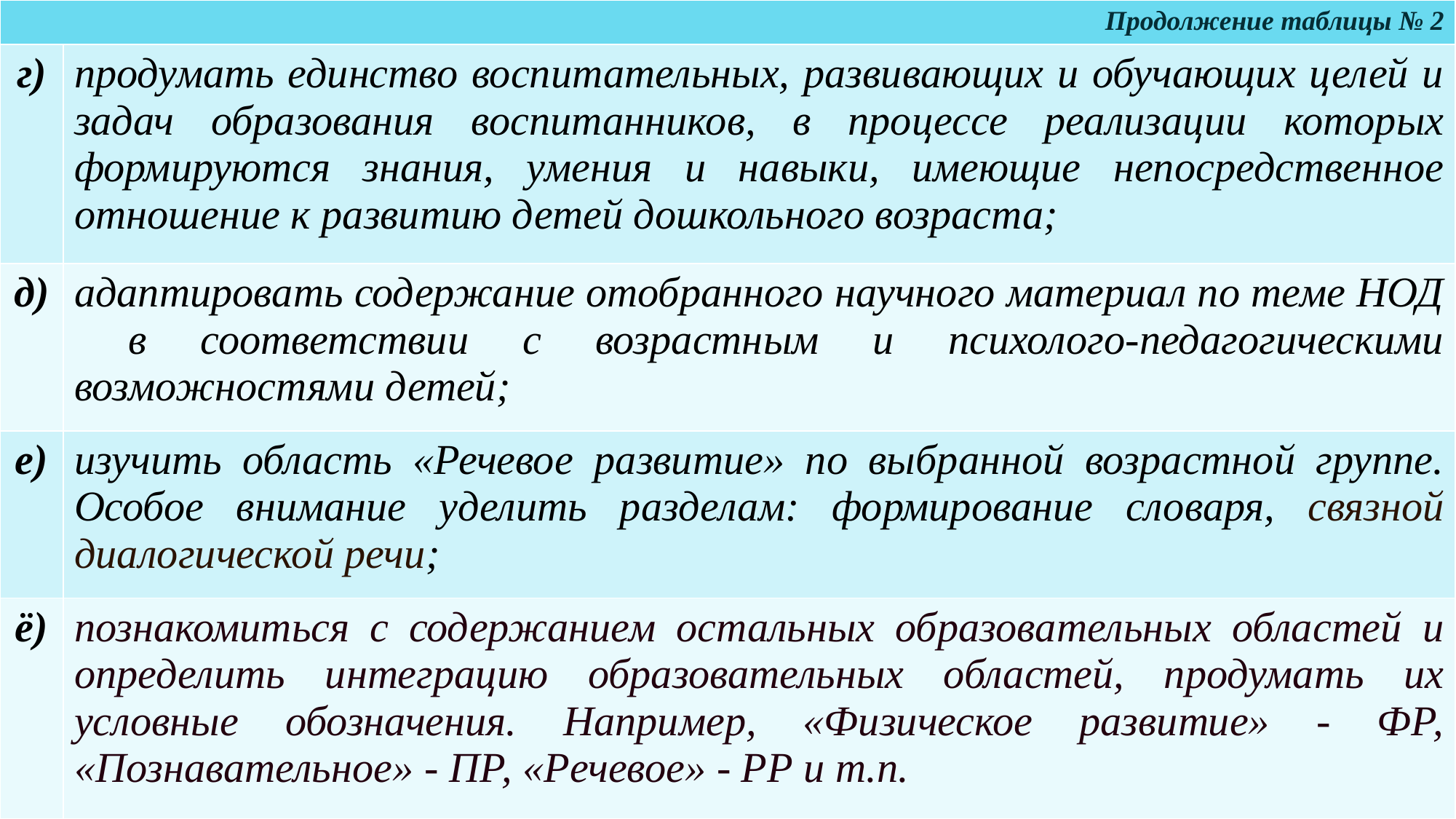

| Продолжение таблицы № 2 |  |
| --- | --- |
| г) | продумать единство воспитательных, развивающих и обучающих целей и задач образования воспитанников, в процессе реализации которых формируются знания, умения и навыки, имеющие непосредственное отношение к развитию детей дошкольного возраста; |
| д) | адаптировать содержание отобранного научного материал по теме НОД в соответствии с возрастным и психолого-педагогическими возможностями детей; |
| е) | изучить область «Речевое развитие» по выбранной возрастной группе. Особое внимание уделить разделам: формирование словаря, связной диалогической речи; |
| ё) | познакомиться с содержанием остальных образовательных областей и определить интеграцию образовательных областей, продумать их условные обозначения. Например, «Физическое развитие» - ФР, «Познавательное» - ПР, «Речевое» - РР и т.п. |